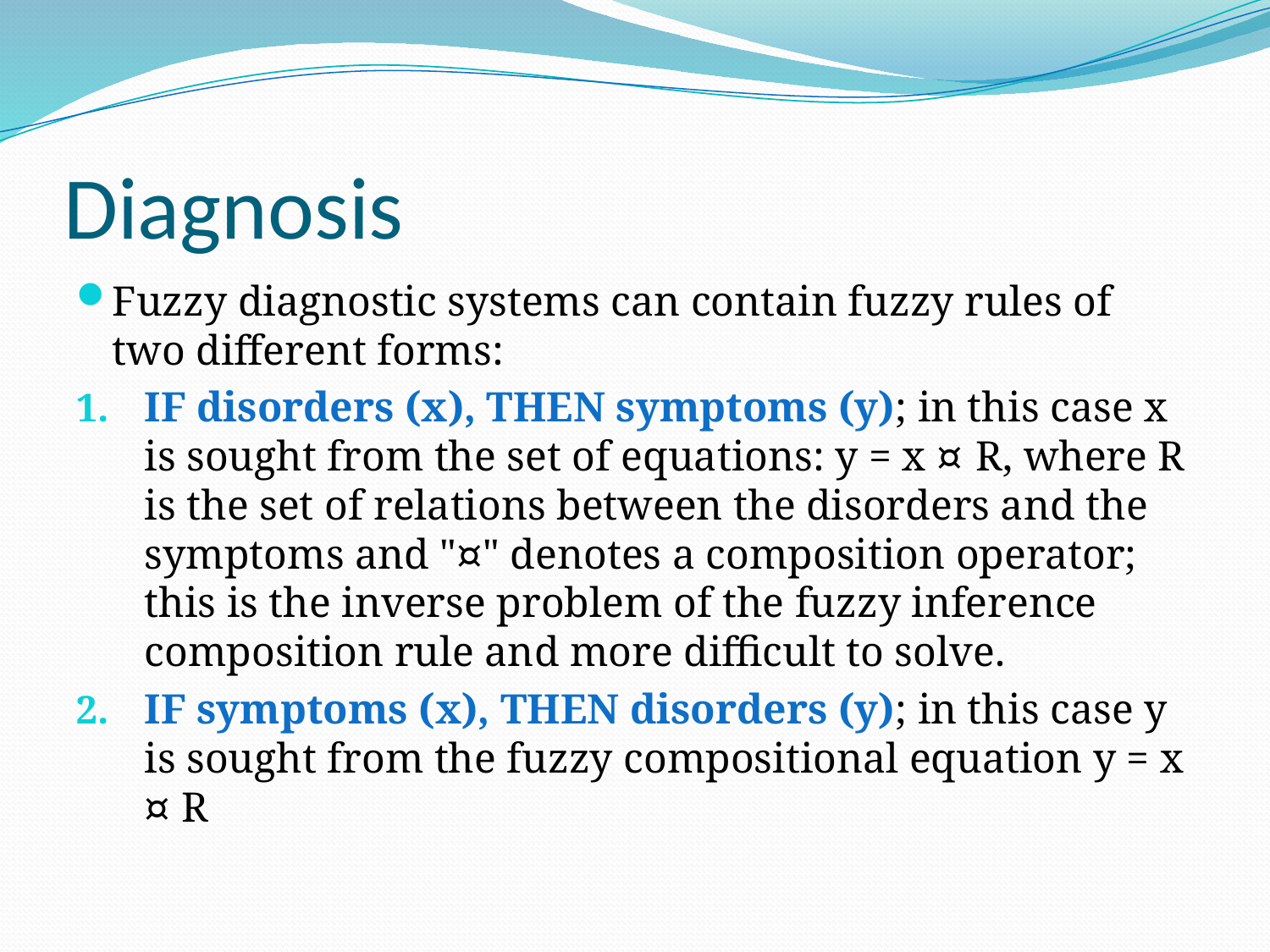

# Diagnosis
Fuzzy diagnostic systems can contain fuzzy rules of two different forms:
IF disorders (x), THEN symptoms (y); in this case x is sought from the set of equations: y = x ¤ R, where R is the set of relations between the disorders and the symptoms and "¤" denotes a composition operator; this is the inverse problem of the fuzzy inference composition rule and more difficult to solve.
IF symptoms (x), THEN disorders (y); in this case y is sought from the fuzzy compositional equation y = x ¤ R